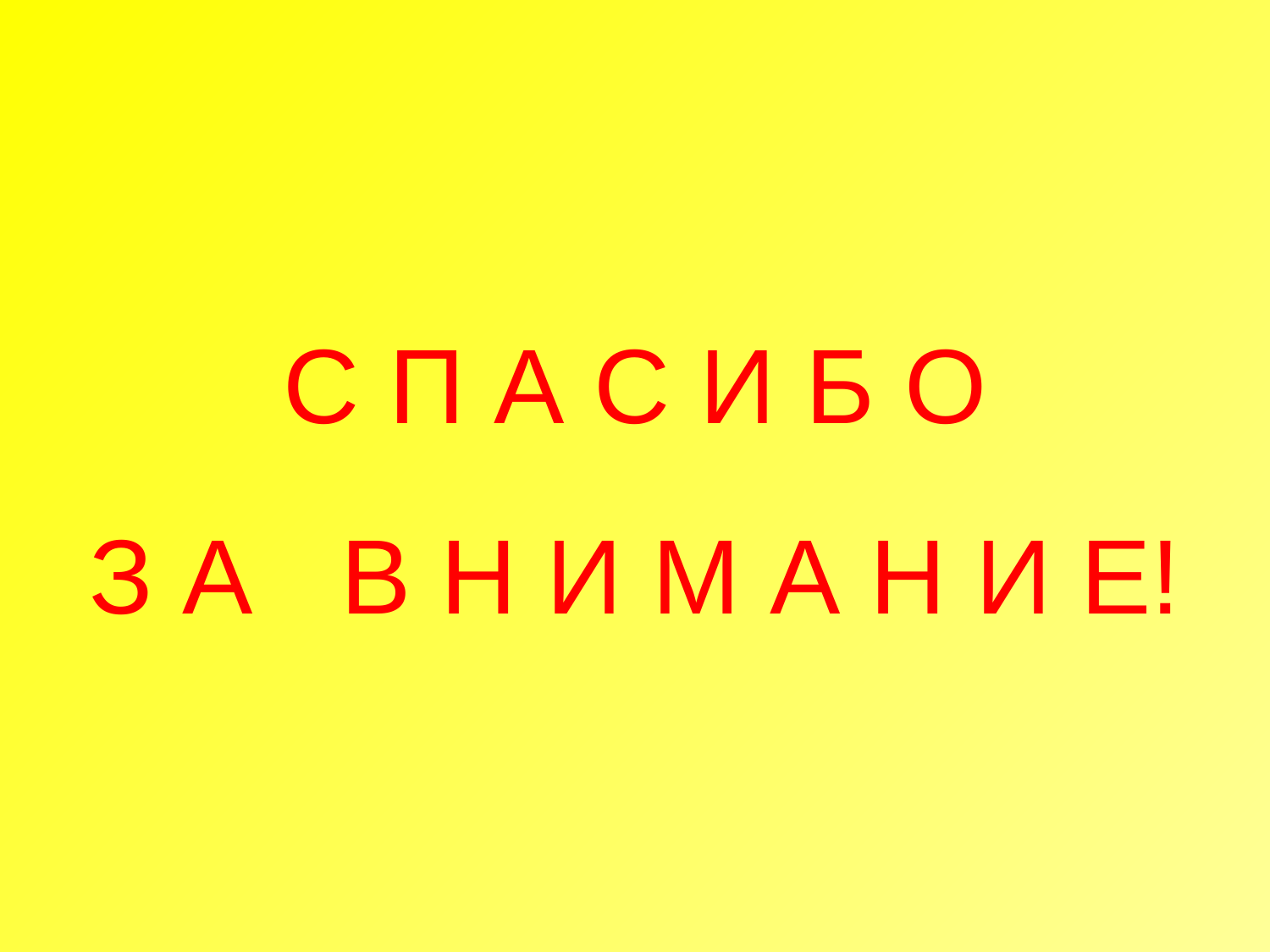

С П А С И Б О

З А   В Н И М А Н И Е!